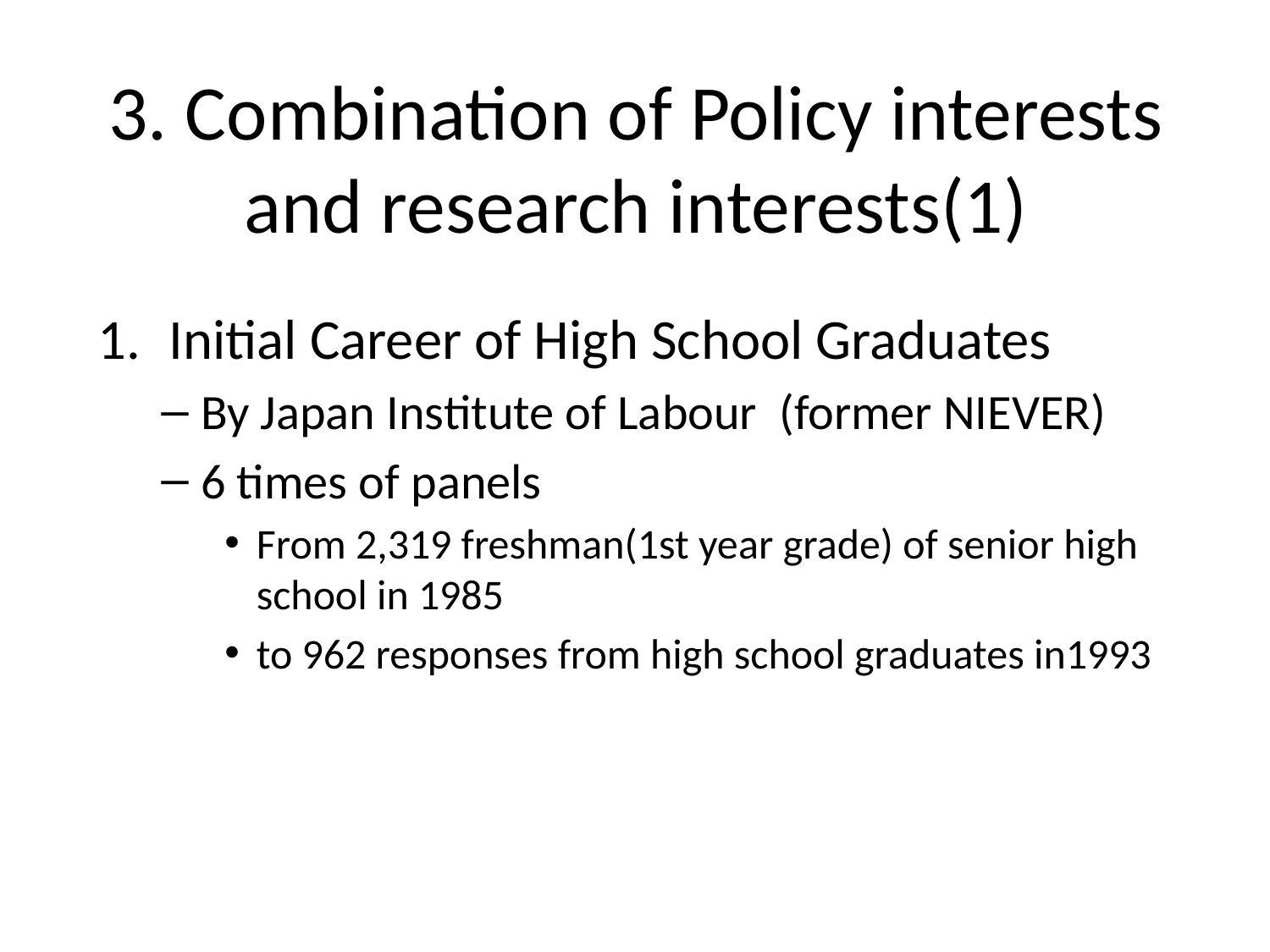

# 3. Combination of Policy interests and research interests(1)
Initial Career of High School Graduates
By Japan Institute of Labour  (former NIEVER)
6 times of panels
From 2,319 freshman(1st year grade) of senior high school in 1985
to 962 responses from high school graduates in1993